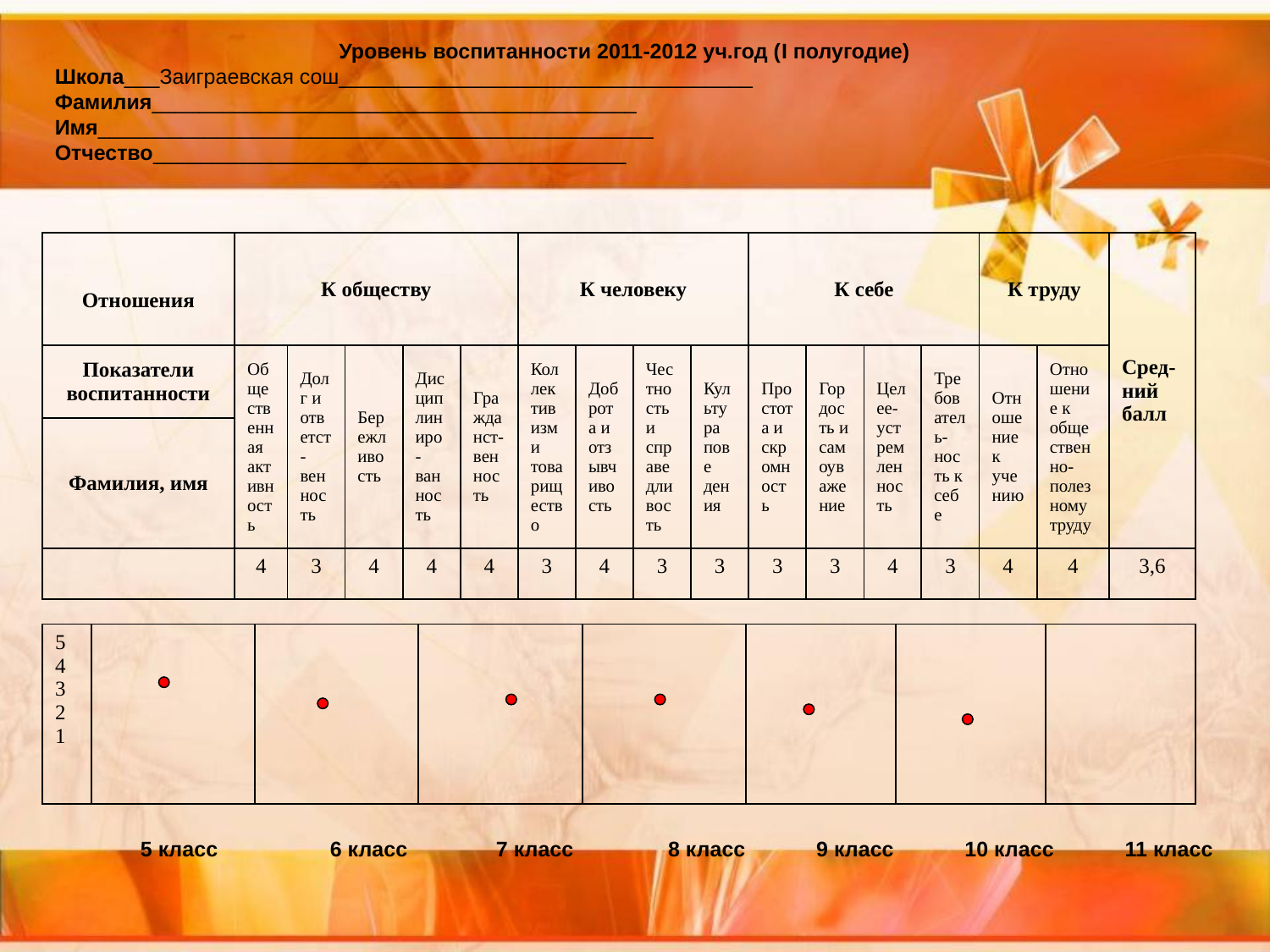

Уровень воспитанности 2011-2012 уч.год (I полугодие)
Школа___Заиграевская сош___________________________________
Фамилия_________________________________________
Имя_______________________________________________
Отчество________________________________________
| Отношения | К обществу |  |  |  |  | К человеку |  |  |  | К себе |  |  |  | К труду |  | Сред-ний балл |
| --- | --- | --- | --- | --- | --- | --- | --- | --- | --- | --- | --- | --- | --- | --- | --- | --- |
| Показатели воспитанности | Общественная активность | Долг и ответст-венность | Бережливость | Дисциплиниро-ванность | Гражданст- венность | Коллективизм и товарищество | Доброта и отзывчивость | Честность и справедливость | Культура пове дения | Простота и скромность | Гордость и самоуважение | Целее-устремленность | Требователь- ность к себе | Отношение к учению | Отношение к общественно-полезному труду |  |
| Фамилия, имя |  |  |  |  |  |  |  |  |  |  |  |  |  |  |  |  |
|  | 4 | 3 | 4 | 4 | 4 | 3 | 4 | 3 | 3 | 3 | 3 | 4 | 3 | 4 | 4 | 3,6 |
| 5 4 3 2 1 |  |  |  |  |  |  |  |
| --- | --- | --- | --- | --- | --- | --- | --- |

                  5 класс                   6 класс               7 класс                8 класс            9 класс            10 класс            11 класс